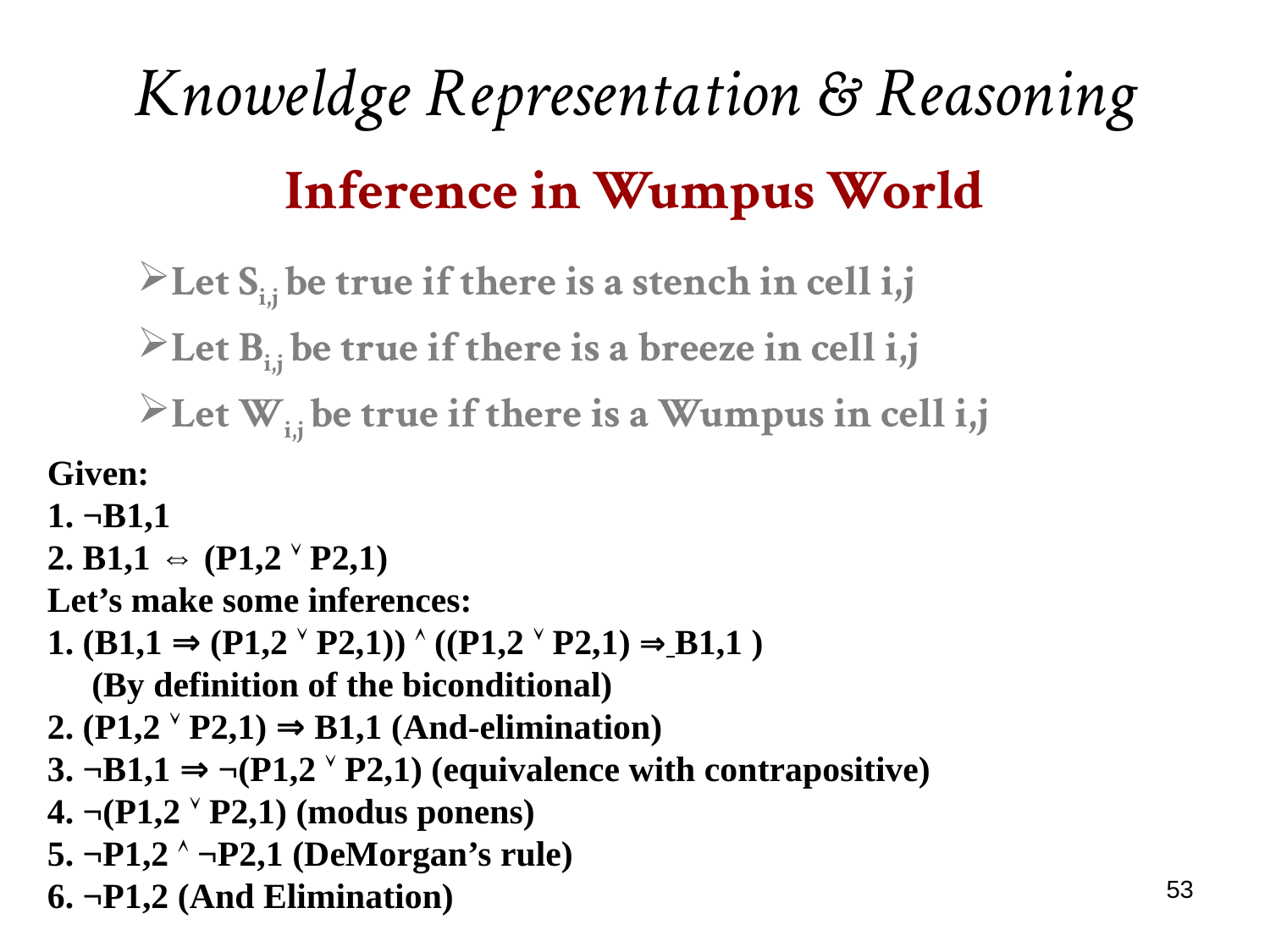

# Knoweldge Representation & Reasoning
Inference in Wumpus World

Let Si,j be true if there is a stench in cell i,j
Let Bi,j be true if there is a breeze in cell i,j
Let Wi,j be true if there is a Wumpus in cell i,j
Given:
1. ¬B1,1
2. B1,1 ⇔ (P1,2 ∨ P2,1)
Let’s make some inferences:
1. (B1,1 ⇒ (P1,2 ∨ P2,1)) ∧ ((P1,2 ∨ P2,1) ⇒ B1,1 )
     (By definition of the biconditional)
2. (P1,2 ∨ P2,1) ⇒ B1,1 (And-elimination)
3. ¬B1,1 ⇒ ¬(P1,2 ∨ P2,1) (equivalence with contrapositive)
4. ¬(P1,2 ∨ P2,1) (modus ponens)
5. ¬P1,2 ∧ ¬P2,1 (DeMorgan’s rule)
6. ¬P1,2 (And Elimination)
53